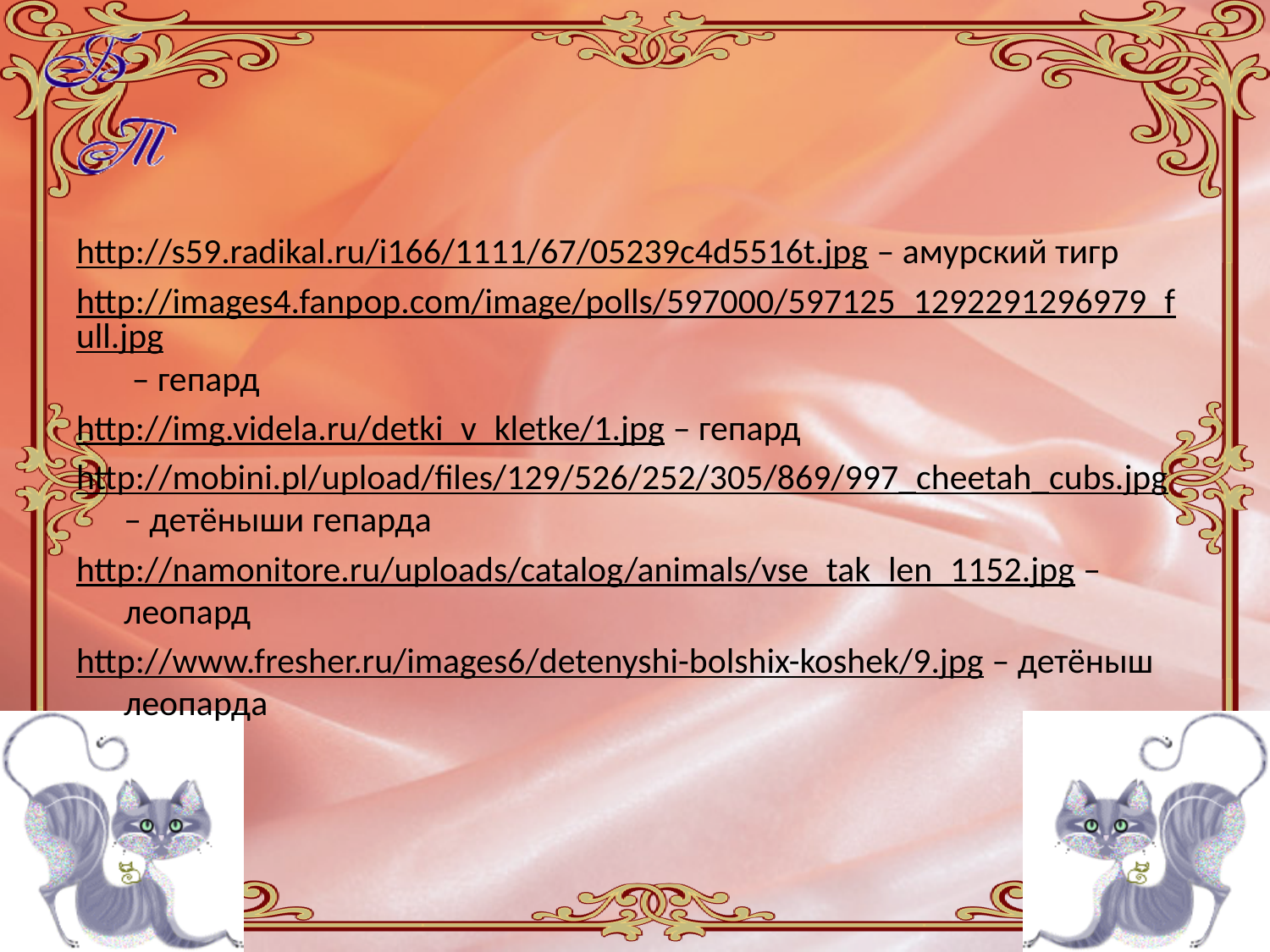

#
http://s59.radikal.ru/i166/1111/67/05239c4d5516t.jpg – амурский тигр
http://images4.fanpop.com/image/polls/597000/597125_1292291296979_full.jpg – гепард
http://img.videla.ru/detki_v_kletke/1.jpg – гепард
http://mobini.pl/upload/files/129/526/252/305/869/997_cheetah_cubs.jpg – детёныши гепарда
http://namonitore.ru/uploads/catalog/animals/vse_tak_len_1152.jpg – леопард
http://www.fresher.ru/images6/detenyshi-bolshix-koshek/9.jpg – детёныш леопарда